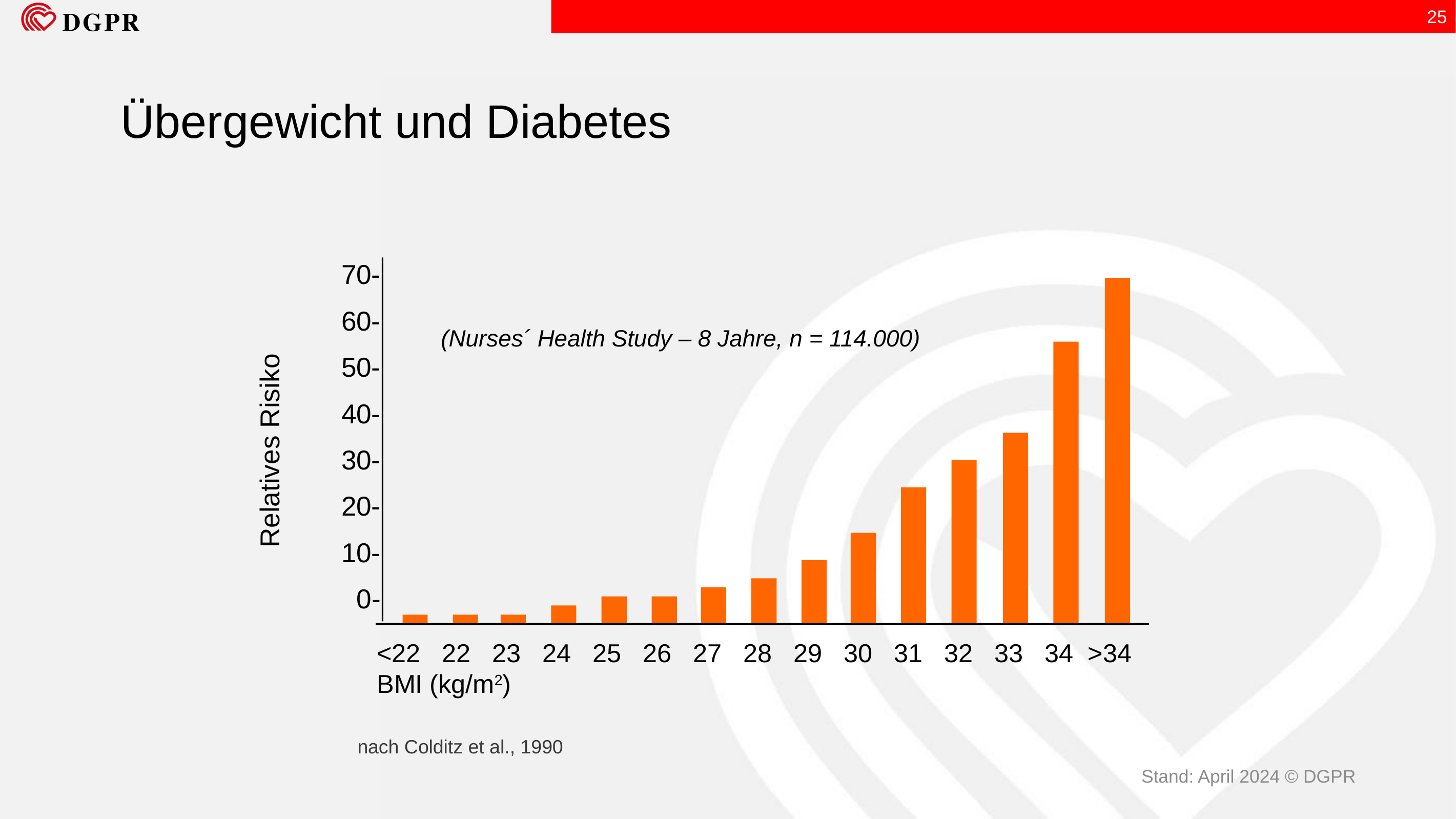

25
# Übergewicht und Diabetes
70-
60-
50-
40-
30-
20-
10-
  0-

Relatives Risiko

<22   22   23   24   25   26   27   28   29   30   31   32   33   34  >34 BMI (kg/m2)

(Nurses´ Health Study – 8 Jahre, n = 114.000)
nach Colditz et al., 1990
Stand: April 2024 © DGPR